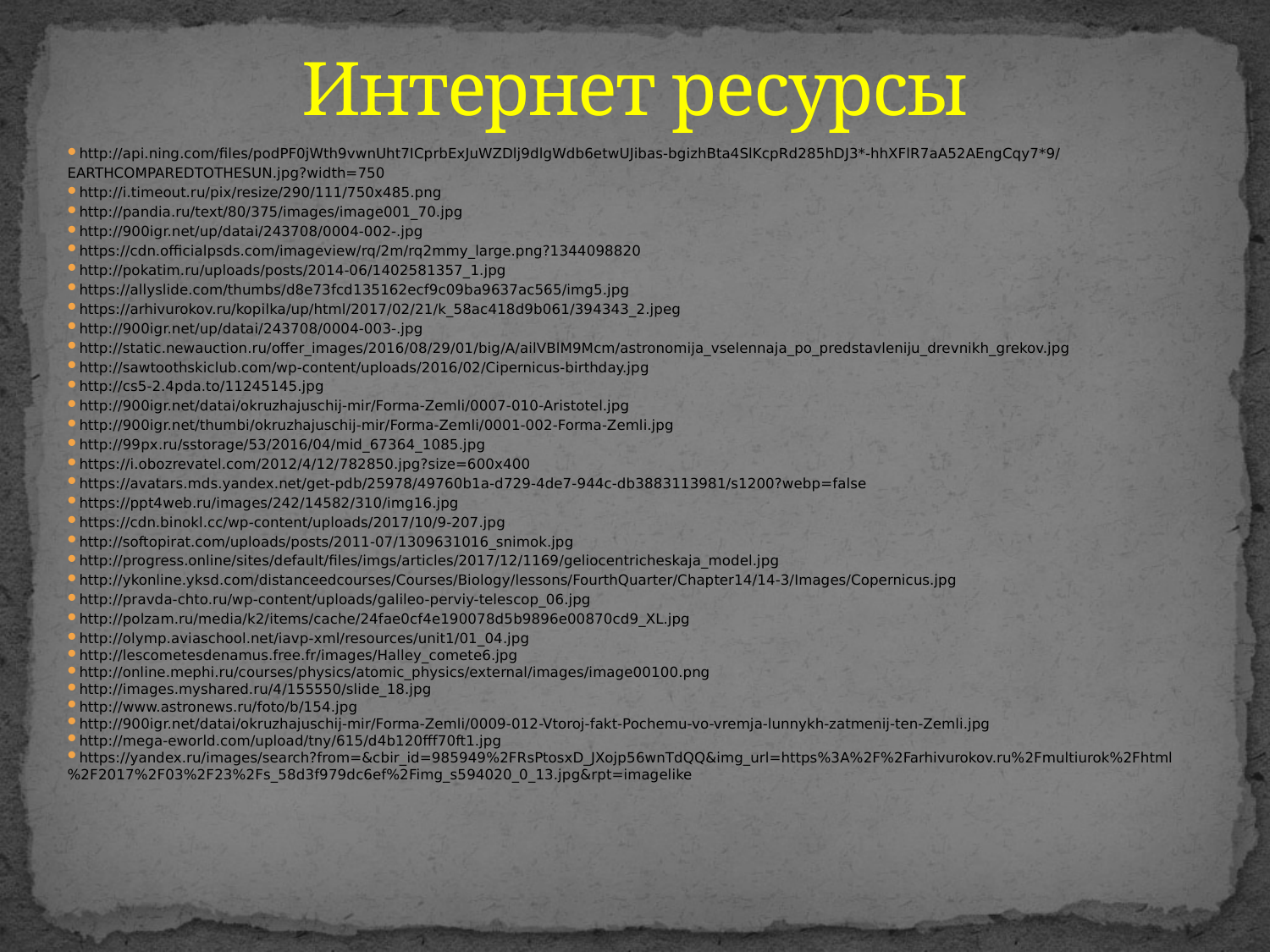

# Интернет ресурсы
http://api.ning.com/files/podPF0jWth9vwnUht7ICprbExJuWZDlj9dlgWdb6etwUJibas-bgizhBta4SlKcpRd285hDJ3*-hhXFlR7aA52AEngCqy7*9/EARTHCOMPAREDTOTHESUN.jpg?width=750
http://i.timeout.ru/pix/resize/290/111/750x485.png
http://pandia.ru/text/80/375/images/image001_70.jpg
http://900igr.net/up/datai/243708/0004-002-.jpg
https://cdn.officialpsds.com/imageview/rq/2m/rq2mmy_large.png?1344098820
http://pokatim.ru/uploads/posts/2014-06/1402581357_1.jpg
https://allyslide.com/thumbs/d8e73fcd135162ecf9c09ba9637ac565/img5.jpg
https://arhivurokov.ru/kopilka/up/html/2017/02/21/k_58ac418d9b061/394343_2.jpeg
http://900igr.net/up/datai/243708/0004-003-.jpg
http://static.newauction.ru/offer_images/2016/08/29/01/big/A/ailVBlM9Mcm/astronomija_vselennaja_po_predstavleniju_drevnikh_grekov.jpg
http://sawtoothskiclub.com/wp-content/uploads/2016/02/Cipernicus-birthday.jpg
http://cs5-2.4pda.to/11245145.jpg
http://900igr.net/datai/okruzhajuschij-mir/Forma-Zemli/0007-010-Aristotel.jpg
http://900igr.net/thumbi/okruzhajuschij-mir/Forma-Zemli/0001-002-Forma-Zemli.jpg
http://99px.ru/sstorage/53/2016/04/mid_67364_1085.jpg
https://i.obozrevatel.com/2012/4/12/782850.jpg?size=600x400
https://avatars.mds.yandex.net/get-pdb/25978/49760b1a-d729-4de7-944c-db3883113981/s1200?webp=false
https://ppt4web.ru/images/242/14582/310/img16.jpg
https://cdn.binokl.cc/wp-content/uploads/2017/10/9-207.jpg
http://softopirat.com/uploads/posts/2011-07/1309631016_snimok.jpg
http://progress.online/sites/default/files/imgs/articles/2017/12/1169/geliocentricheskaja_model.jpg
http://ykonline.yksd.com/distanceedcourses/Courses/Biology/lessons/FourthQuarter/Chapter14/14-3/Images/Copernicus.jpg
http://pravda-chto.ru/wp-content/uploads/galileo-perviy-telescop_06.jpg
http://polzam.ru/media/k2/items/cache/24fae0cf4e190078d5b9896e00870cd9_XL.jpg
http://olymp.aviaschool.net/iavp-xml/resources/unit1/01_04.jpg
http://lescometesdenamus.free.fr/images/Halley_comete6.jpg
http://online.mephi.ru/courses/physics/atomic_physics/external/images/image00100.png
http://images.myshared.ru/4/155550/slide_18.jpg
http://www.astronews.ru/foto/b/154.jpg
http://900igr.net/datai/okruzhajuschij-mir/Forma-Zemli/0009-012-Vtoroj-fakt-Pochemu-vo-vremja-lunnykh-zatmenij-ten-Zemli.jpg
http://mega-eworld.com/upload/tny/615/d4b120fff70ft1.jpg
https://yandex.ru/images/search?from=&cbir_id=985949%2FRsPtosxD_JXojp56wnTdQQ&img_url=https%3A%2F%2Farhivurokov.ru%2Fmultiurok%2Fhtml%2F2017%2F03%2F23%2Fs_58d3f979dc6ef%2Fimg_s594020_0_13.jpg&rpt=imagelike